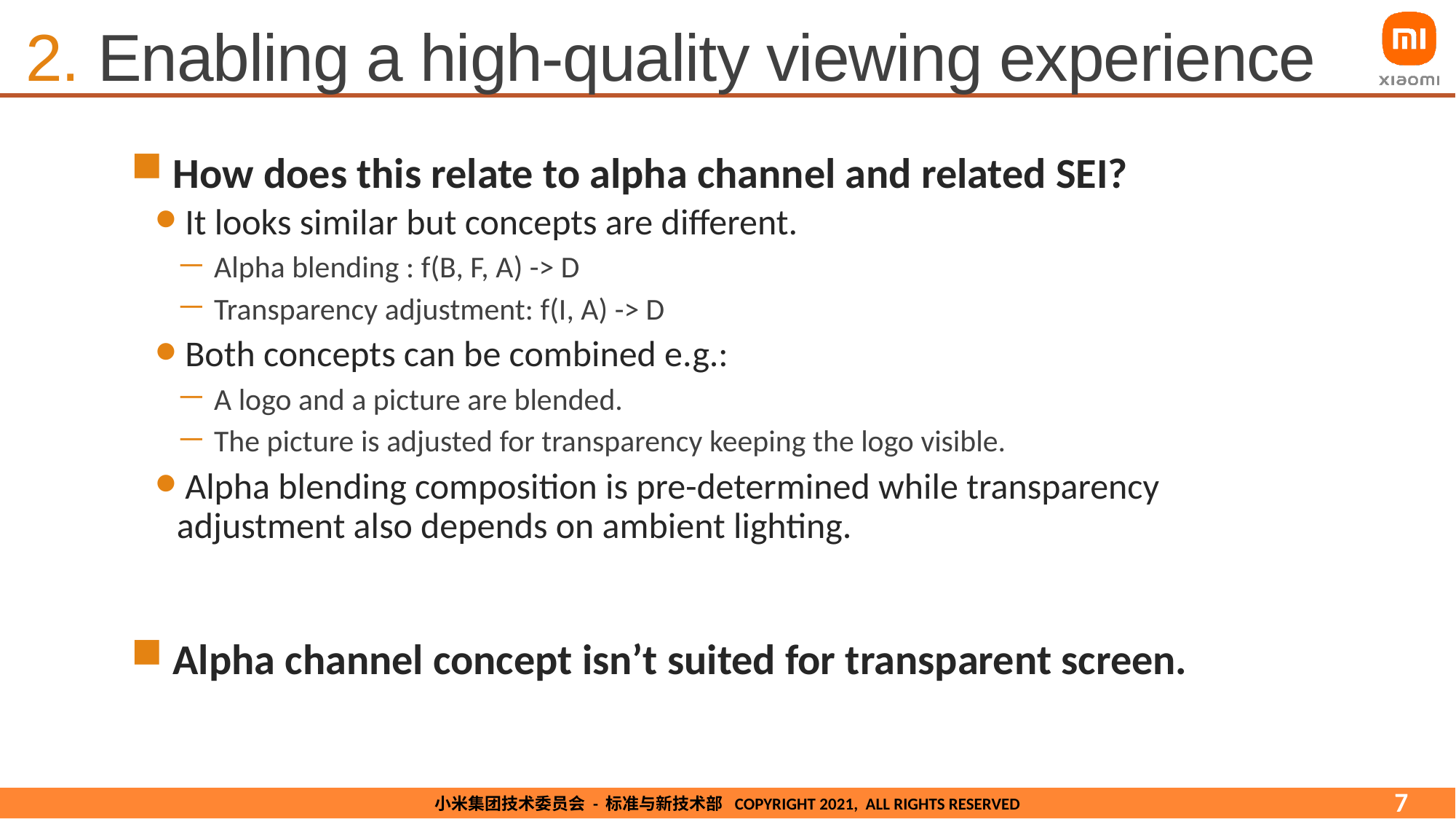

# 2. Enabling a high-quality viewing experience
 How does this relate to alpha channel and related SEI?
 It looks similar but concepts are different.
 Alpha blending : f(B, F, A) -> D
 Transparency adjustment: f(I, A) -> D
 Both concepts can be combined e.g.:
 A logo and a picture are blended.
 The picture is adjusted for transparency keeping the logo visible.
 Alpha blending composition is pre-determined while transparency adjustment also depends on ambient lighting.

 Alpha channel concept isn’t suited for transparent screen.
7